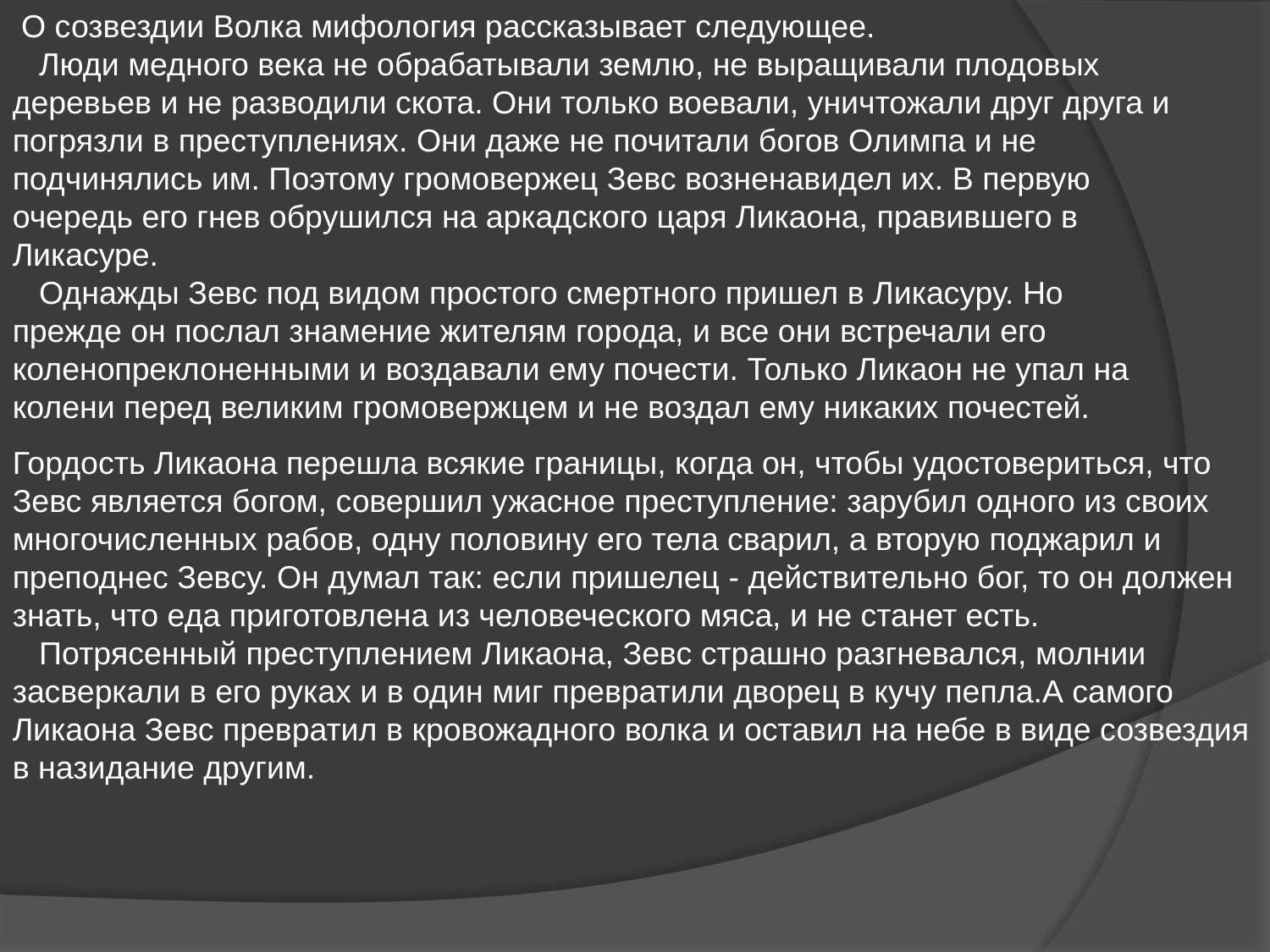

О созвездии Волка мифология рассказывает следующее.
   Люди медного века не обрабатывали землю, не выращивали плодовых деревьев и не разводили скота. Они только воевали, уничтожали друг друга и погрязли в преступлениях. Они даже не почитали богов Олимпа и не подчинялись им. Поэтому громовержец Зевс возненавидел их. В первую очередь его гнев обрушился на аркадского царя Ликаона, правившего в Ликасуре.
   Однажды Зевс под видом простого смертного пришел в Ликасуру. Но прежде он послал знамение жителям города, и все они встречали его коленопреклоненными и воздавали ему почести. Только Ликаон не упал на колени перед великим громовержцем и не воздал ему никаких почестей.
Гордость Ликаона перешла всякие границы, когда он, чтобы удостовериться, что Зевс является богом, совершил ужасное преступление: зарубил одного из своих многочисленных рабов, одну половину его тела сварил, а вторую поджарил и преподнес Зевсу. Он думал так: если пришелец - действительно бог, то он должен знать, что еда приготовлена из человеческого мяса, и не станет есть.
   Потрясенный преступлением Ликаона, Зевс страшно разгневался, молнии засверкали в его руках и в один миг превратили дворец в кучу пепла.А самого Ликаона Зевс превратил в кровожадного волка и оставил на небе в виде созвездия в назидание другим.